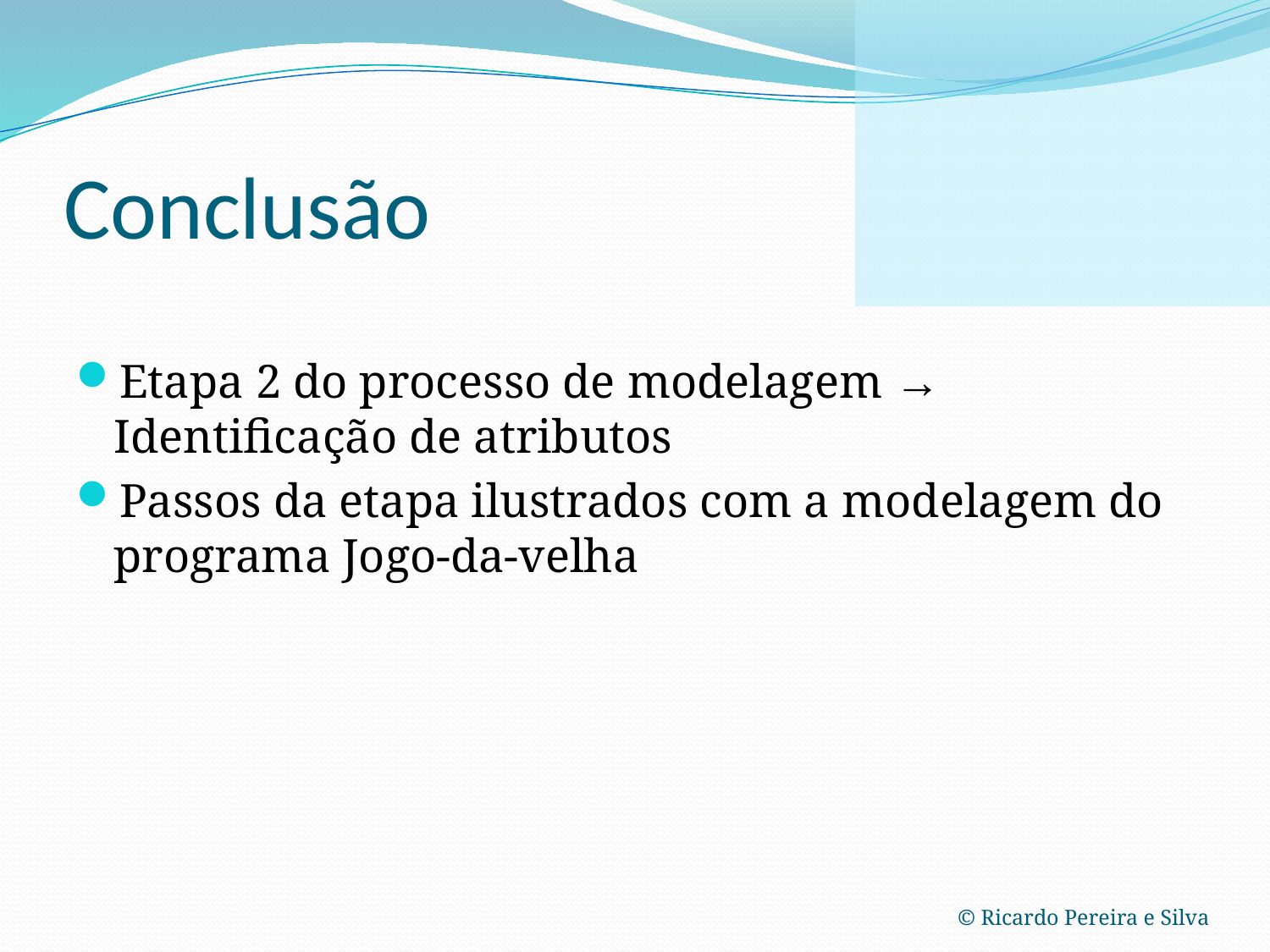

# Conclusão
Etapa 2 do processo de modelagem → Identificação de atributos
Passos da etapa ilustrados com a modelagem do programa Jogo-da-velha
© Ricardo Pereira e Silva